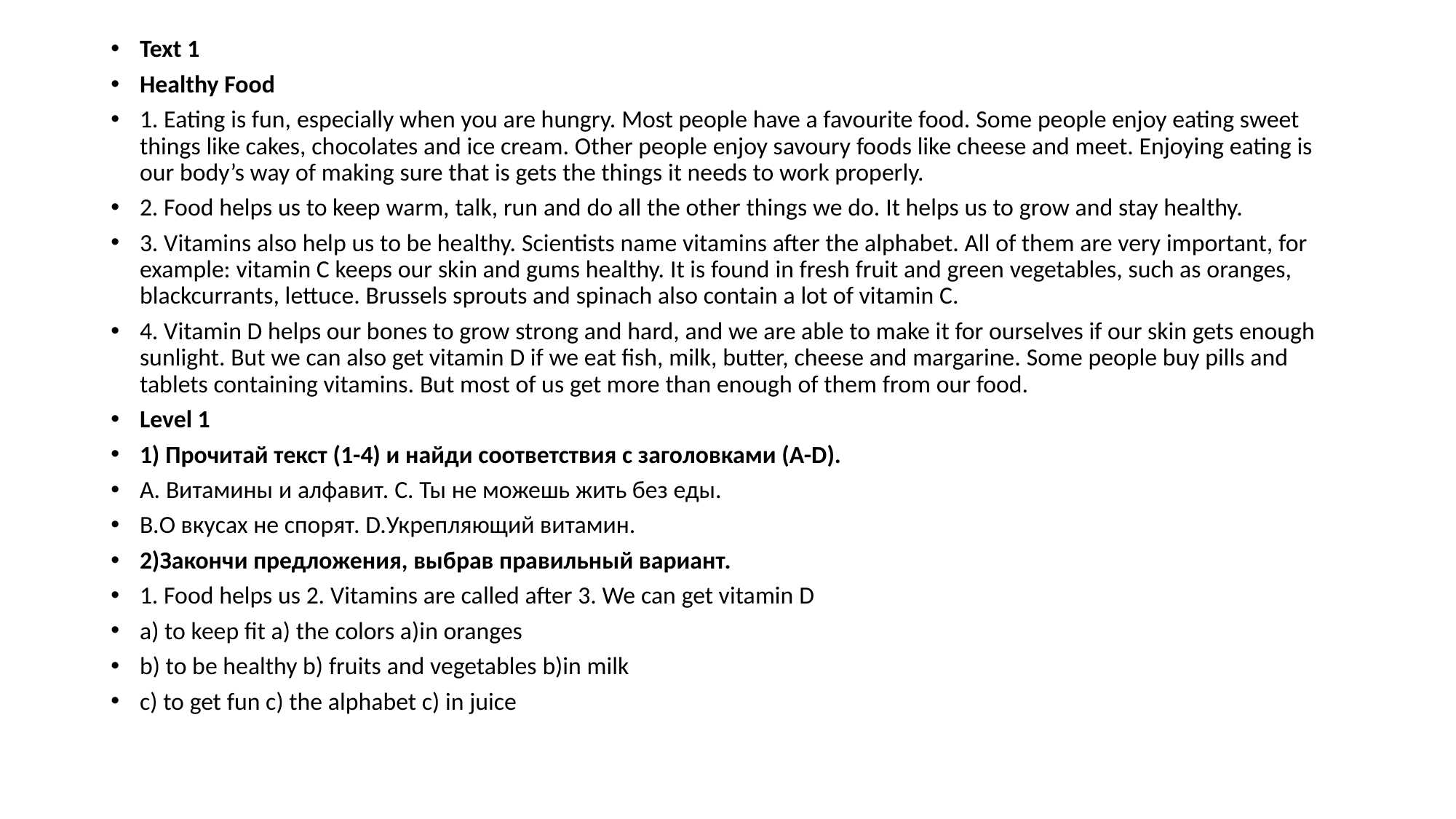

Text 1
Healthy Food
1. Eating is fun, especially when you are hungry. Most people have a favourite food. Some people enjoy eating sweet things like cakes, chocolates and ice cream. Other people enjoy savoury foods like cheese and meet. Enjoying eating is our body’s way of making sure that is gets the things it needs to work properly.
2. Food helps us to keep warm, talk, run and do all the other things we do. It helps us to grow and stay healthy.
3. Vitamins also help us to be healthy. Scientists name vitamins after the alphabet. All of them are very important, for example: vitamin C keeps our skin and gums healthy. It is found in fresh fruit and green vegetables, such as oranges, blackcurrants, lettuce. Brussels sprouts and spinach also contain a lot of vitamin C.
4. Vitamin D helps our bones to grow strong and hard, and we are able to make it for ourselves if our skin gets enough sunlight. But we can also get vitamin D if we eat fish, milk, butter, cheese and margarine. Some people buy pills and tablets containing vitamins. But most of us get more than enough of them from our food.
Level 1
1) Прочитай текст (1-4) и найди соответствия с заголовками (A-D).
A. Витамины и алфавит. С. Ты не можешь жить без еды.
B.О вкусах не спорят. D.Укрепляющий витамин.
2)Закончи предложения, выбрав правильный вариант.
1. Food helps us 2. Vitamins are called after 3. We can get vitamin D
a) to keep fit a) the colors a)in oranges
b) to be healthy b) fruits and vegetables b)in milk
c) to get fun c) the alphabet c) in juice